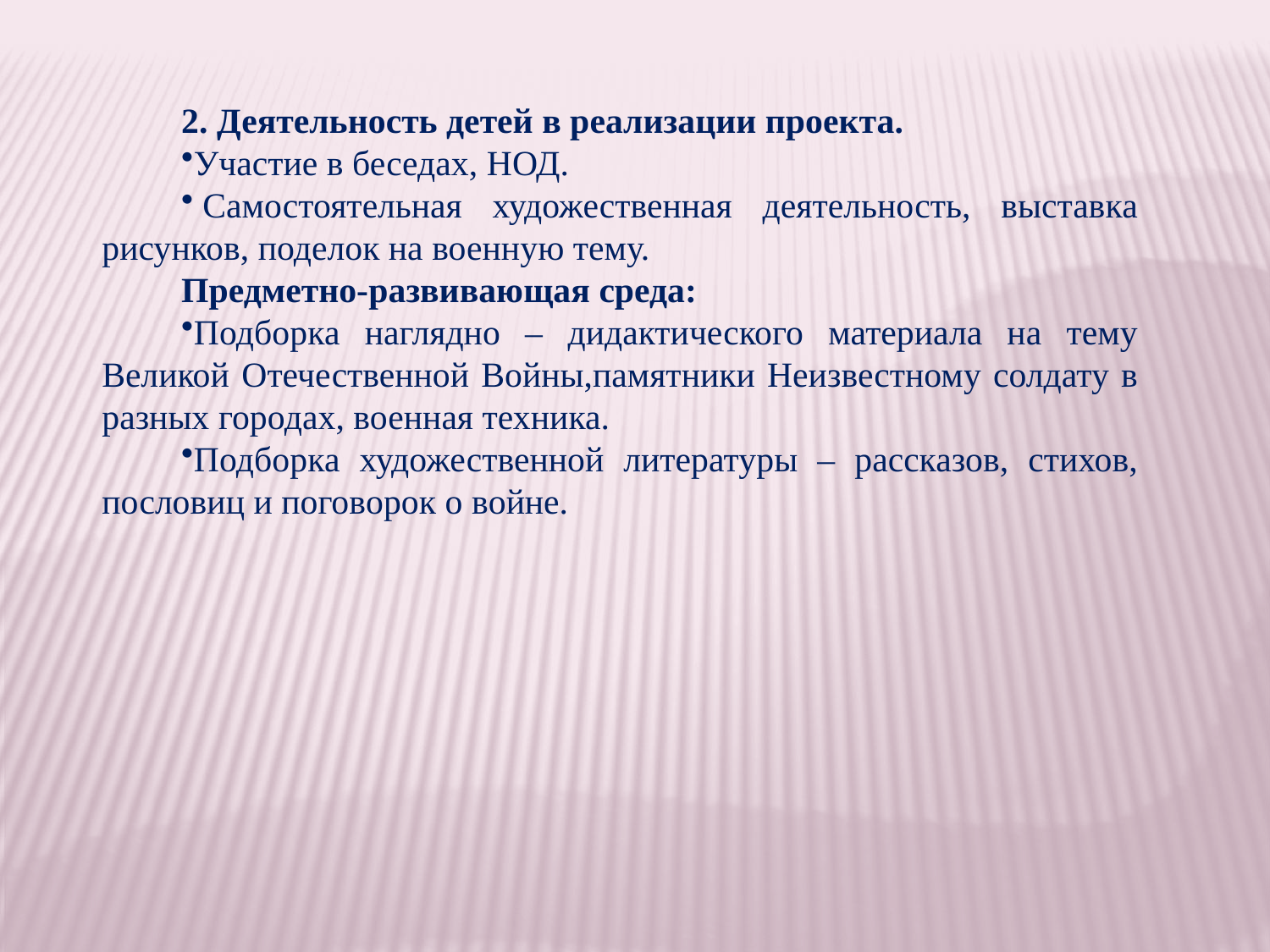

2. Деятельность детей в реализации проекта.
Участие в беседах, НОД.
 Самостоятельная художественная деятельность, выставка рисунков, поделок на военную тему.
Предметно-развивающая среда:
Подборка наглядно – дидактического материала на тему Великой Отечественной Войны,памятники Неизвестному солдату в разных городах, военная техника.
Подборка художественной литературы – рассказов, стихов, пословиц и поговорок о войне.